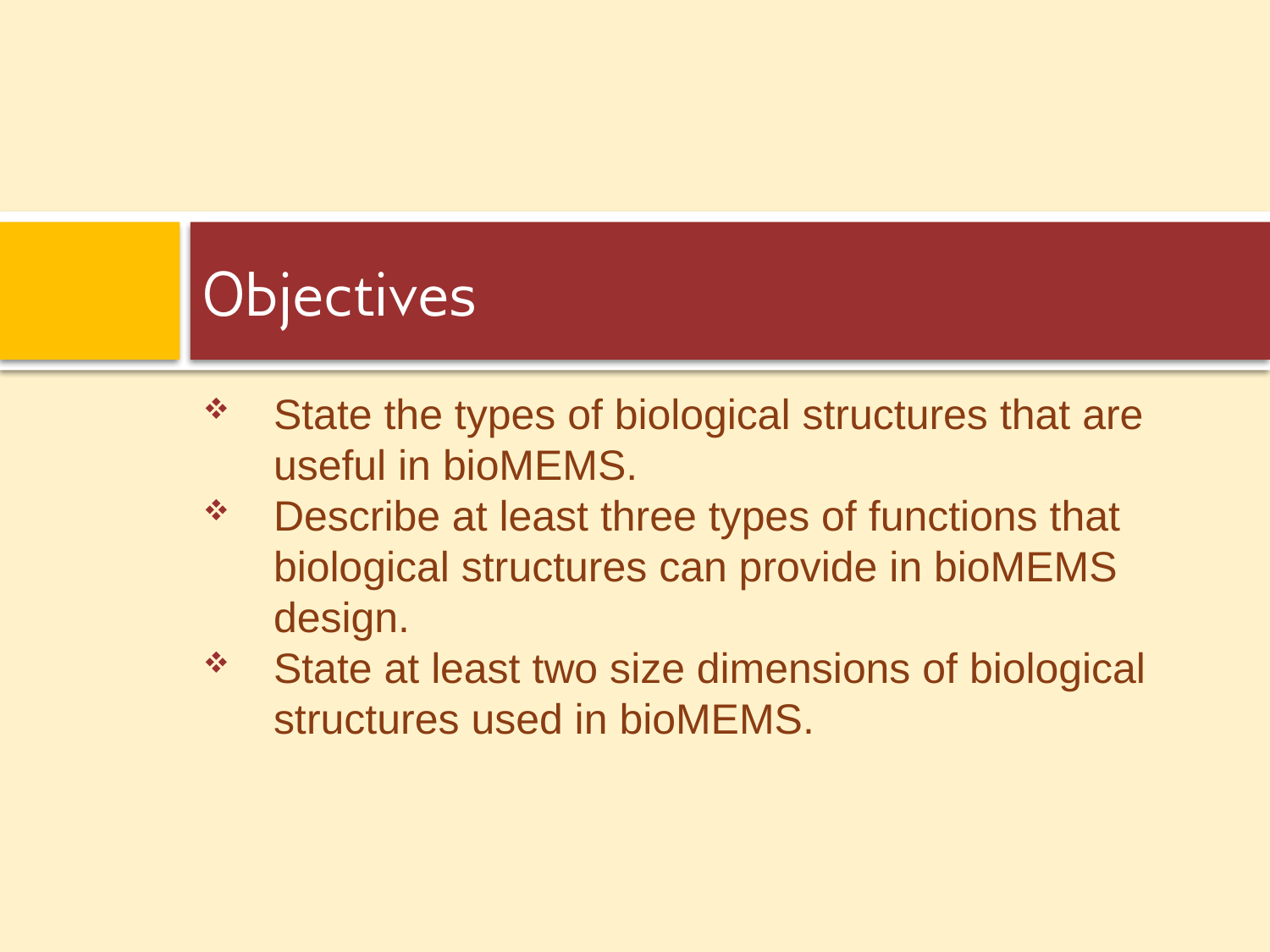

# Objectives
State the types of biological structures that are useful in bioMEMS.
Describe at least three types of functions that biological structures can provide in bioMEMS design.
State at least two size dimensions of biological structures used in bioMEMS.